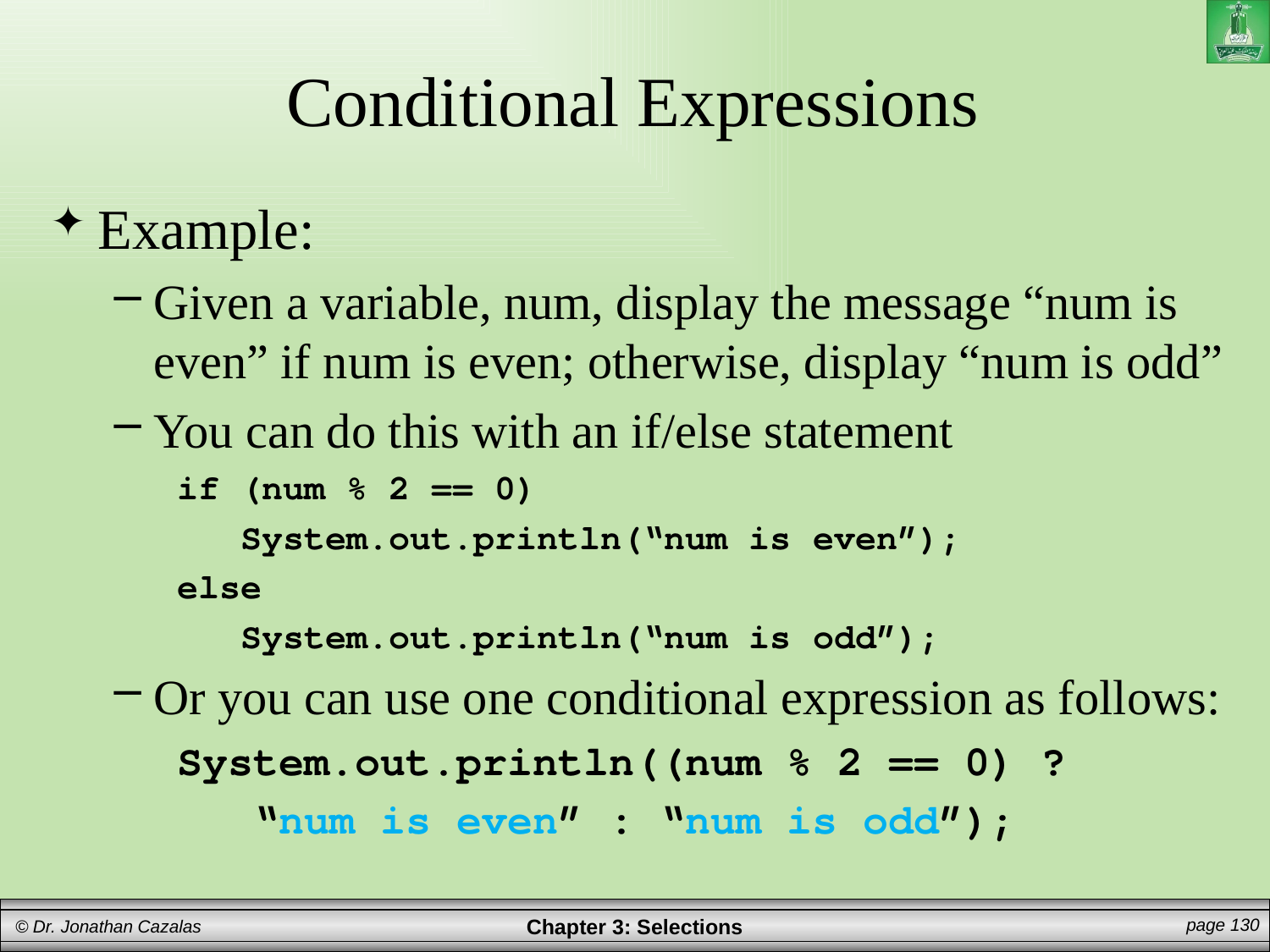

# Conditional Expressions
Example:
Given a variable, num, display the message “num is even” if num is even; otherwise, display “num is odd”
You can do this with an if/else statement
if (num % 2 == 0)
   System.out.println(“num is even”);
else
   System.out.println(“num is odd”);
Or you can use one conditional expression as follows:
System.out.println((num % 2 == 0) ?
   “num is even” : “num is odd”);